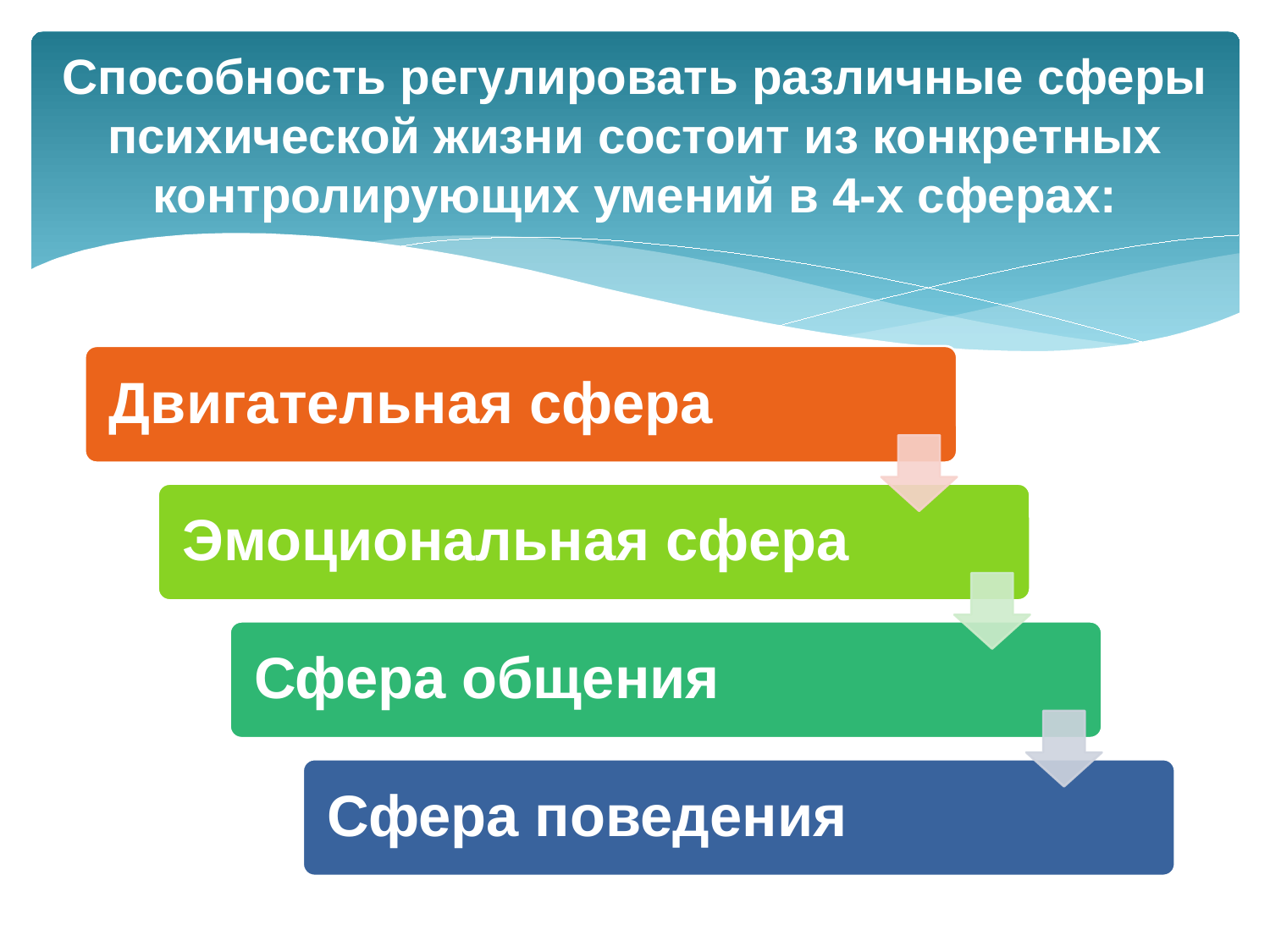

# Способность регулировать различные сферы психической жизни состоит из конкретных контролирующих умений в 4-х сферах:
Двигательная сфера
Эмоциональная сфера
Сфера общения
Сфера поведения